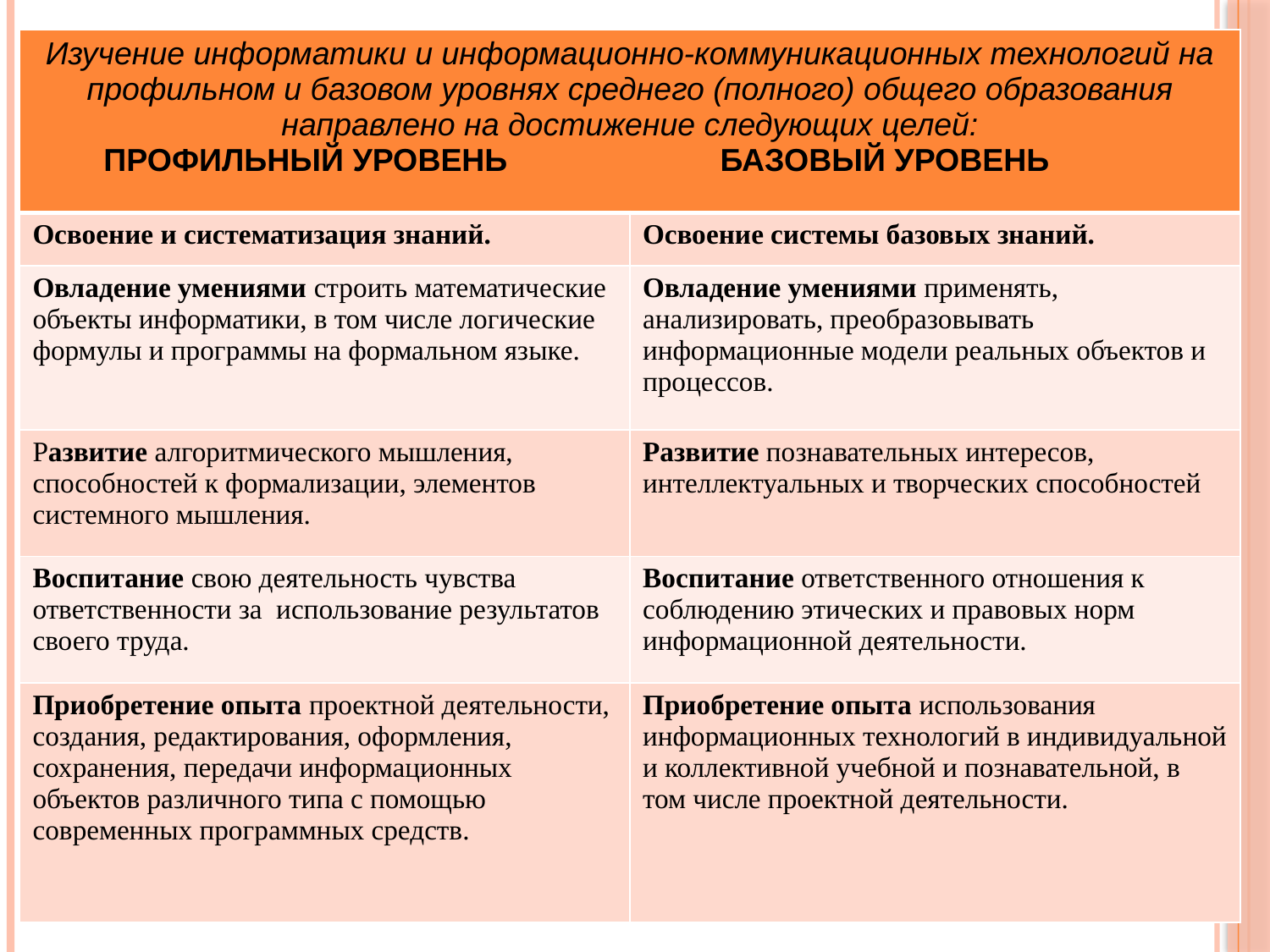

| Изучение информатики и информационно-коммуникационных технологий на профильном и базовом уровнях среднего (полного) общего образования направлено на достижение следующих целей: ПРОФИЛЬНЫЙ УРОВЕНЬ БАЗОВЫЙ УРОВЕНЬ |  |
| --- | --- |
| Освоение и систематизация знаний. | Освоение системы базовых знаний. |
| Овладение умениями строить математические объекты информатики, в том числе логические формулы и программы на формальном языке. | Овладение умениями применять, анализировать, преобразовывать информационные модели реальных объектов и процессов. |
| Развитие алгоритмического мышления, способностей к формализации, элементов системного мышления. | Развитие познавательных интересов, интеллектуальных и творческих способностей |
| Воспитание свою деятельность чувства ответственности за использование результатов своего труда. | Воспитание ответственного отношения к соблюдению этических и правовых норм информационной деятельности. |
| Приобретение опыта проектной деятельности, создания, редактирования, оформления, сохранения, передачи информационных объектов различного типа с помощью современных программных средств. | Приобретение опыта использования информационных технологий в индивидуальной и коллективной учебной и познавательной, в том числе проектной деятельности. |